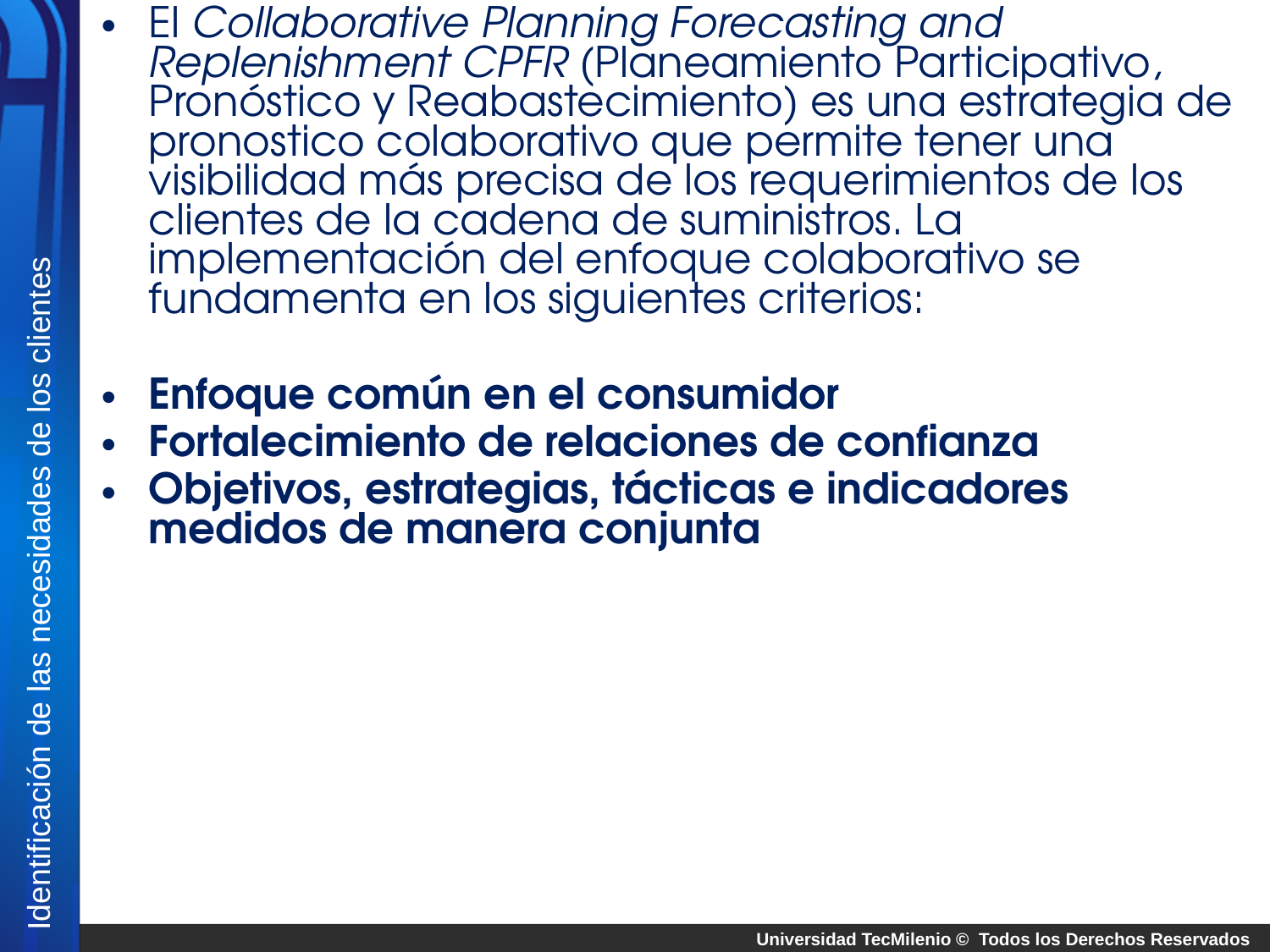

El Collaborative Planning Forecasting and Replenishment CPFR (Planeamiento Participativo, Pronóstico y Reabastecimiento) es una estrategia de pronostico colaborativo que permite tener una visibilidad más precisa de los requerimientos de los clientes de la cadena de suministros. La implementación del enfoque colaborativo se fundamenta en los siguientes criterios:

Enfoque común en el consumidor
Fortalecimiento de relaciones de confianza
Objetivos, estrategias, tácticas e indicadores medidos de manera conjunta

Identificación de las necesidades de los clientes